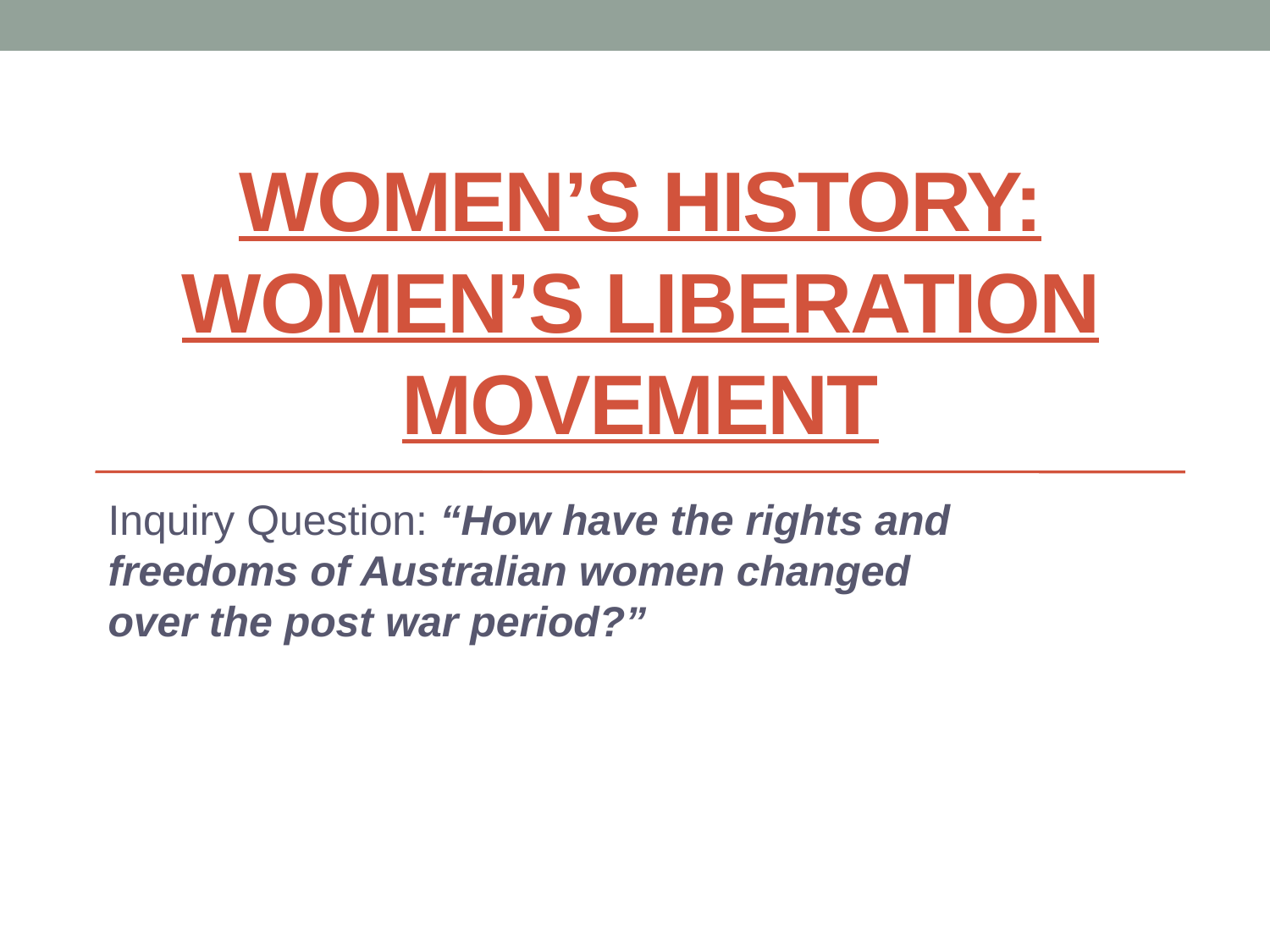

# Women’s History: Women’s Liberation Movement
Inquiry Question: “How have the rights and freedoms of Australian women changed over the post war period?”